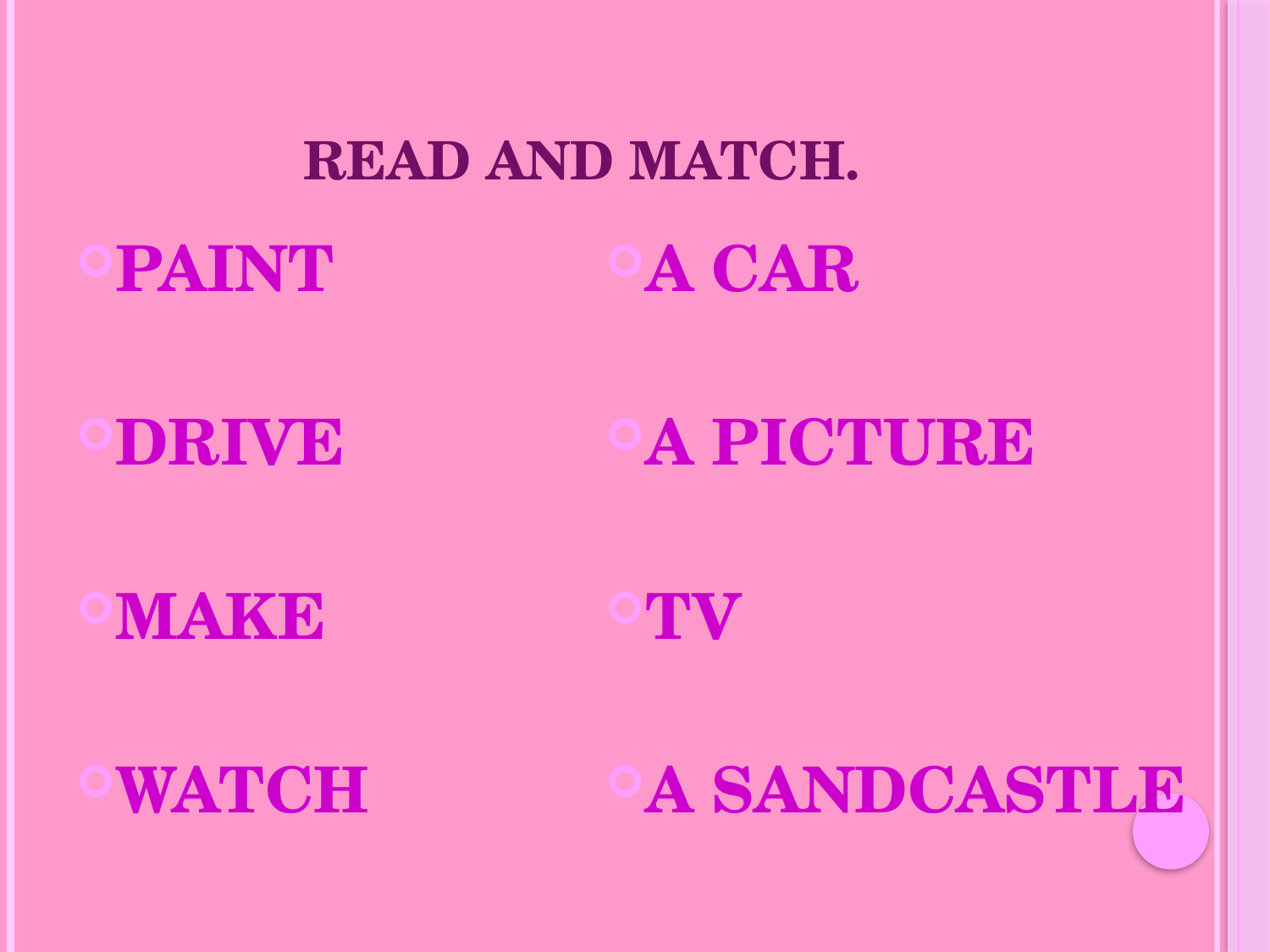

# READ AND MATCH.
PAINT

DRIVE

MAKE

WATCH
A CAR

A PICTURE

TV

A SANDCASTLE